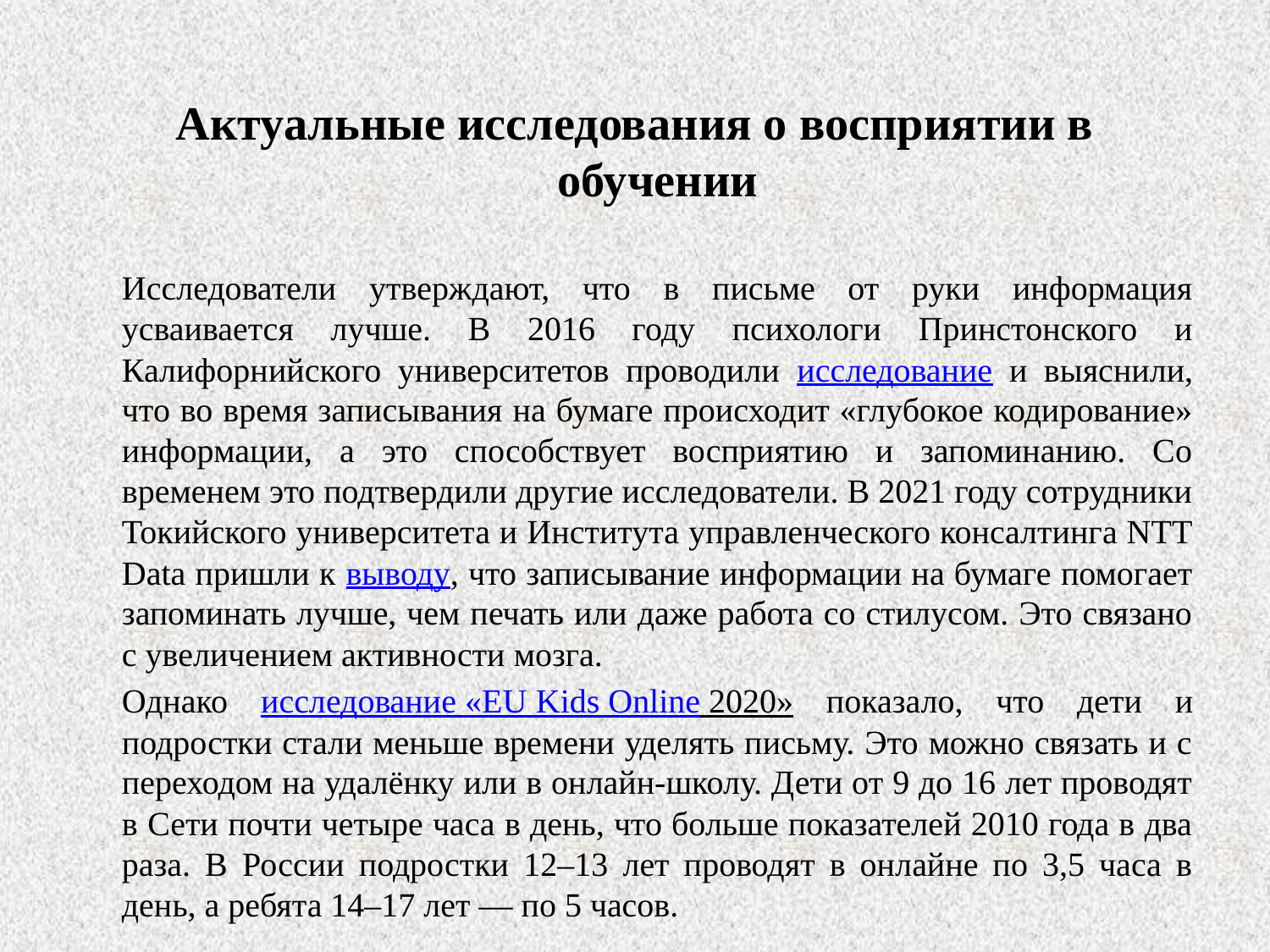

Актуальные исследования о восприятии в обучении

		Исследователи утверждают, что в письме от руки информация усваивается лучше. В 2016 году психологи Принстонского и Калифорнийского университетов проводили исследование и выяснили, что во время записывания на бумаге происходит «глубокое кодирование» информации, а это способствует восприятию и запоминанию. Со временем это подтвердили другие исследователи. В 2021 году сотрудники Токийского университета и Института управленческого консалтинга NTT Data пришли к выводу, что записывание информации на бумаге помогает запоминать лучше, чем печать или даже работа со стилусом. Это связано с увеличением активности мозга.
		Однако исследование «EU Kids Online 2020» показало, что дети и подростки стали меньше времени уделять письму. Это можно связать и с переходом на удалёнку или в онлайн-школу. Дети от 9 до 16 лет проводят в Сети почти четыре часа в день, что больше показателей 2010 года в два раза. В России подростки 12–13 лет проводят в онлайне по 3,5 часа в день, а ребята 14–17 лет — по 5 часов.